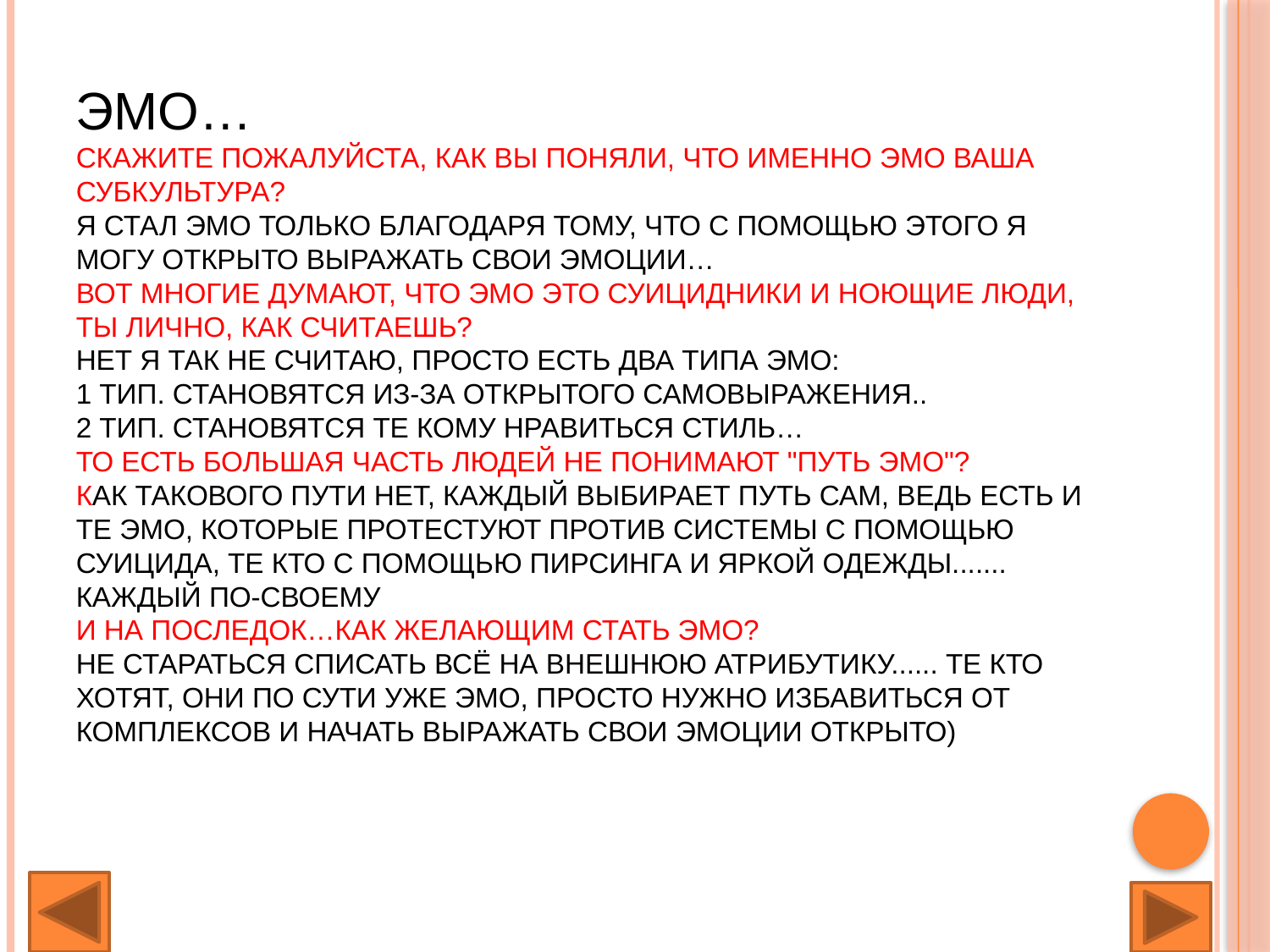

# Эмо… Скажите пожалуйста, как вы поняли, что именно эмо ваша субкультура? Я стал эмо только благодаря тому, что с помощью этого я могу открыто выражать свои эмоции… Вот многие думают, что эмо это суицидники и ноющие люди, ты лично, как считаешь? Нет я так не считаю, просто есть два типа эмо: 1 тип. Становятся из-за открытого самовыражения.. 2 тип. Становятся те кому нравиться стиль… То есть большая часть людей не понимают "путь эмо"? Как такового пути нет, каждый выбирает путь сам, ведь есть и те эмо, которые протестуют против системы с помощью суицида, те кто с помощью пирсинга и яркой одежды....... каждый по-своему И на последок…Как желающим стать эмо? не стараться списать всё на внешнюю атрибутику...... те кто хотят, они по сути уже эмо, просто нужно избавиться от комплексов и начать выражать свои эмоции открыто)